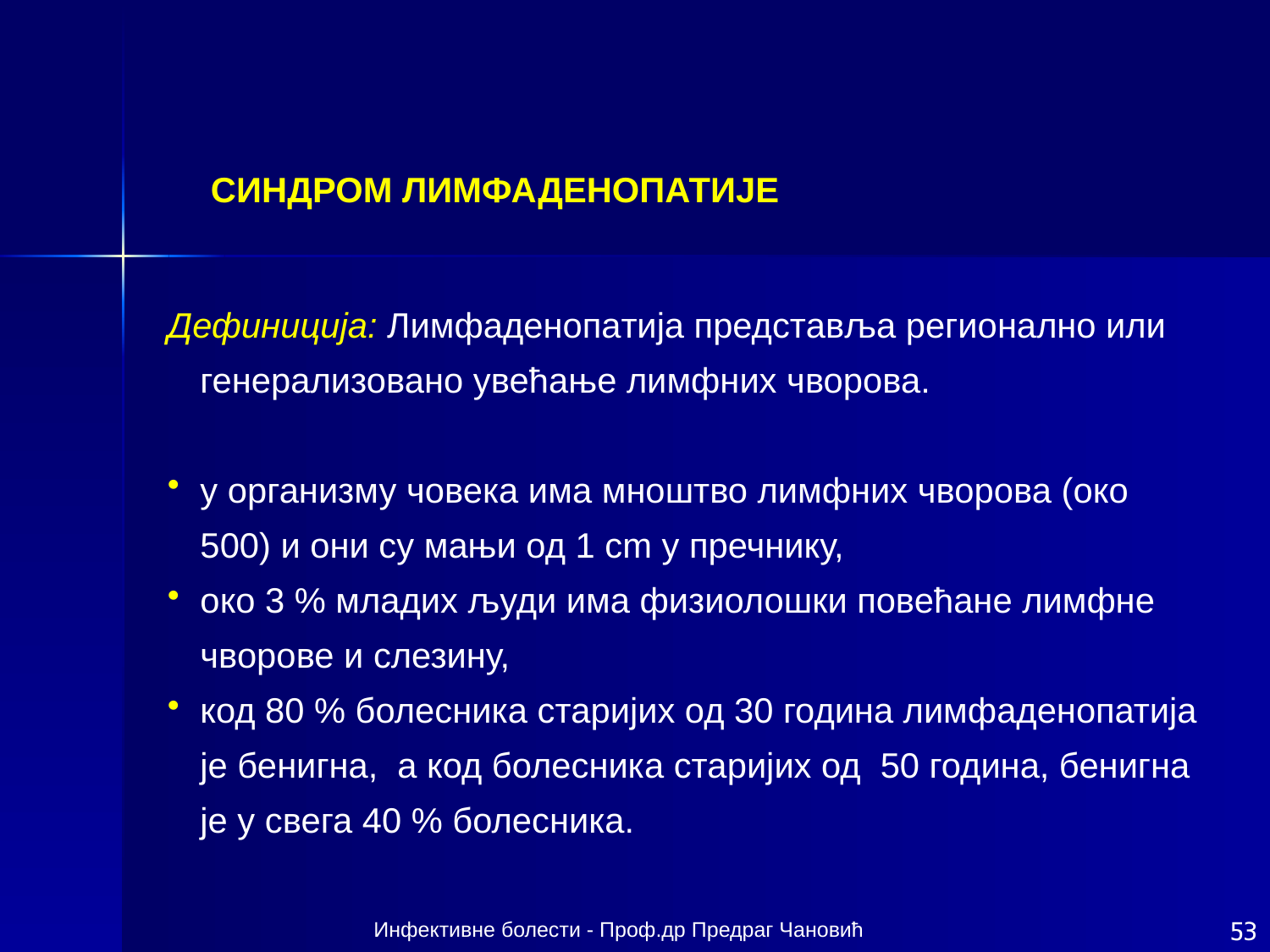

СИНДРОМ ЛИМФАДЕНОПАТИЈЕ
Дефиниција: Лимфаденопатија представља регионално или генерализовано увећање лимфних чворова.

у организму човека има мноштво лимфних чворова (око 500) и они су мањи од 1 cm у пречнику,
око 3 % младих људи има физиолошки повећане лимфне чворове и слезину,
код 80 % болесника старијих од 30 година лимфаденопатија је бенигна,  а код болесника старијих од  50 година, бенигна је у свега 40 % болесника.
Инфективне болести - Проф.др Предраг Чановић
53